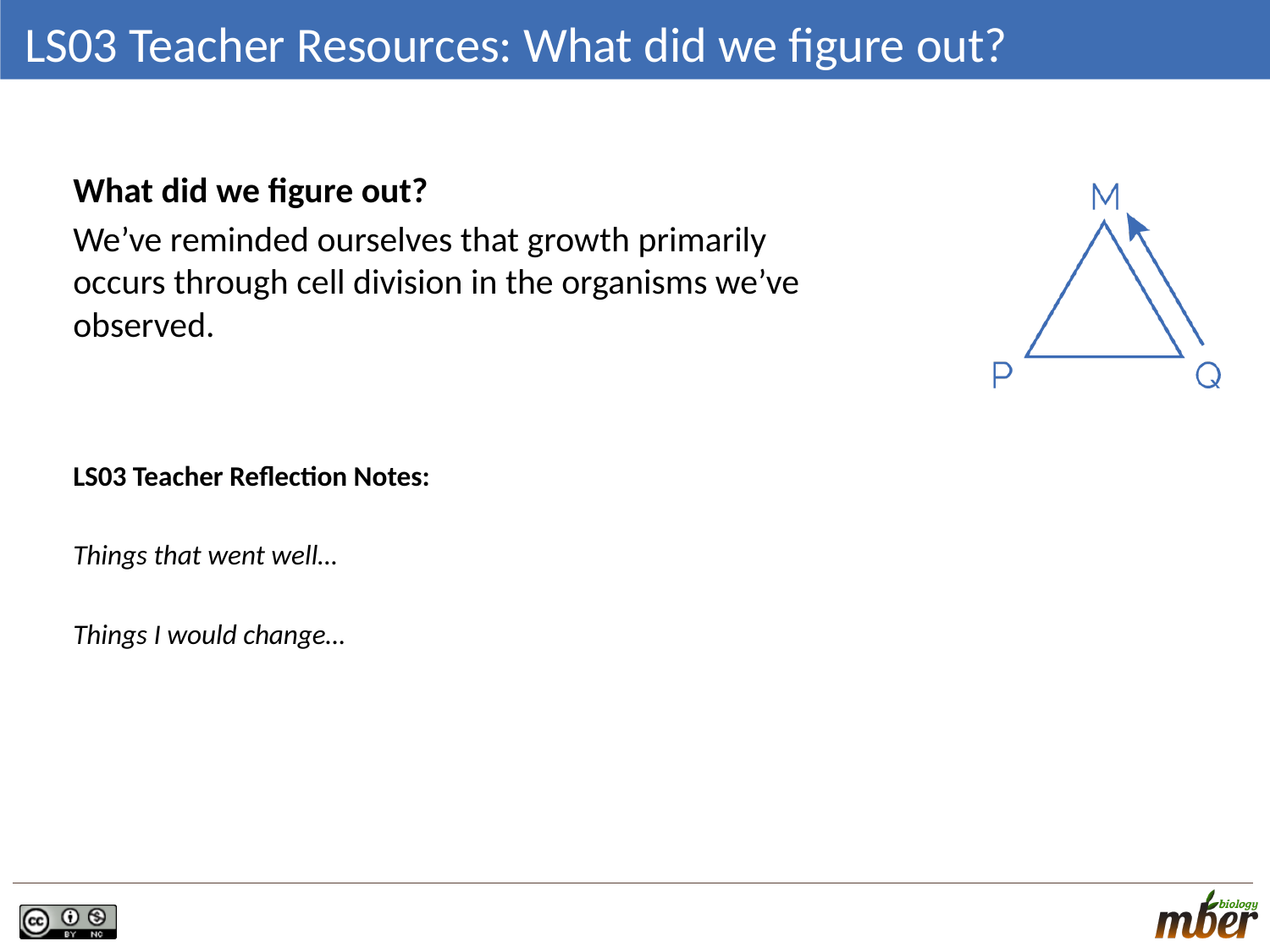

# LS03 Teacher Resources: What did we figure out?
What did we figure out?
We’ve reminded ourselves that growth primarily occurs through cell division in the organisms we’ve observed.
LS03 Teacher Reflection Notes:

Things that went well…

Things I would change…